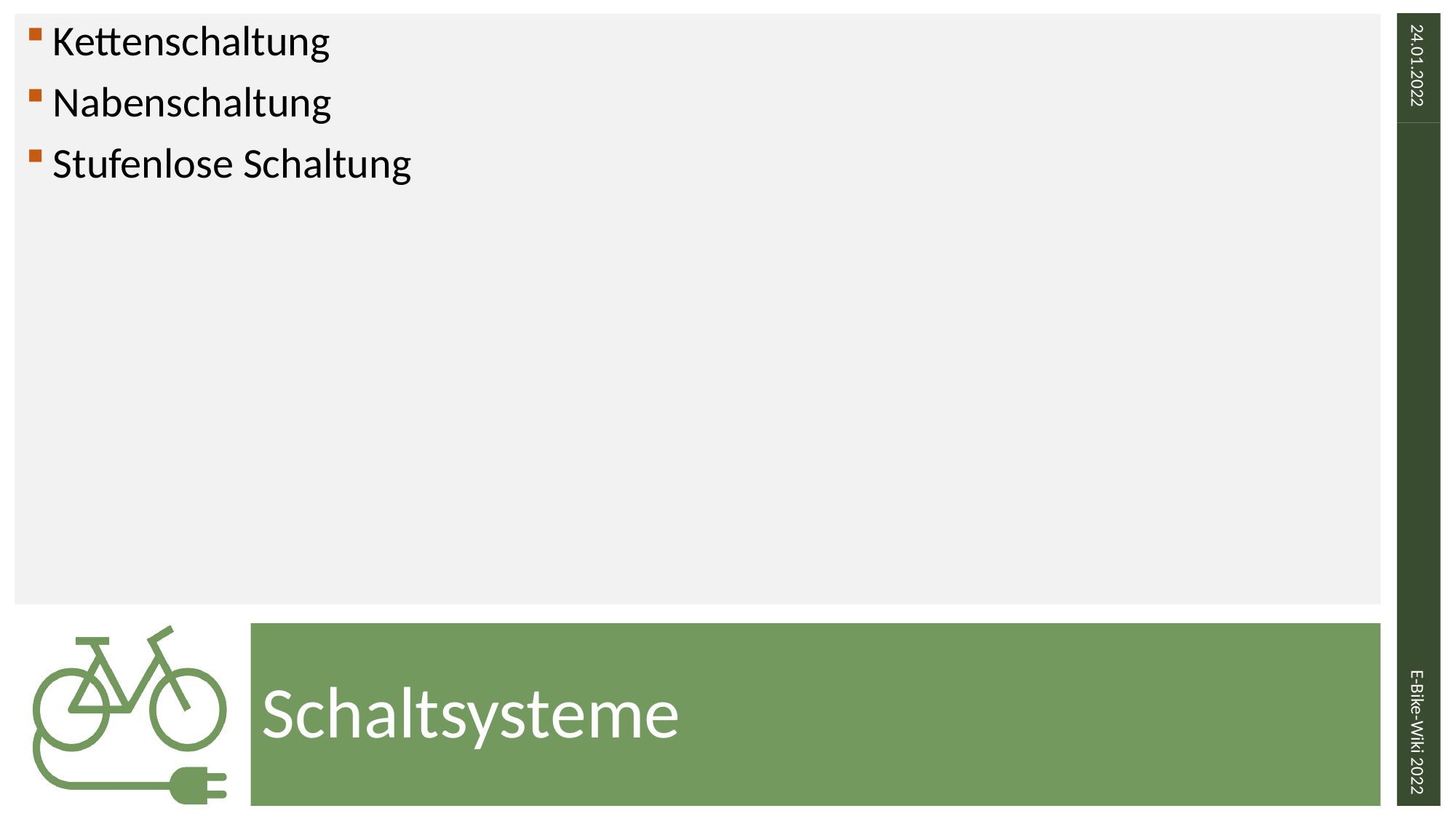

Kettenschaltung
Nabenschaltung
Stufenlose Schaltung
24.01.2022
E-Bike-Wiki 2022
# Schaltsysteme